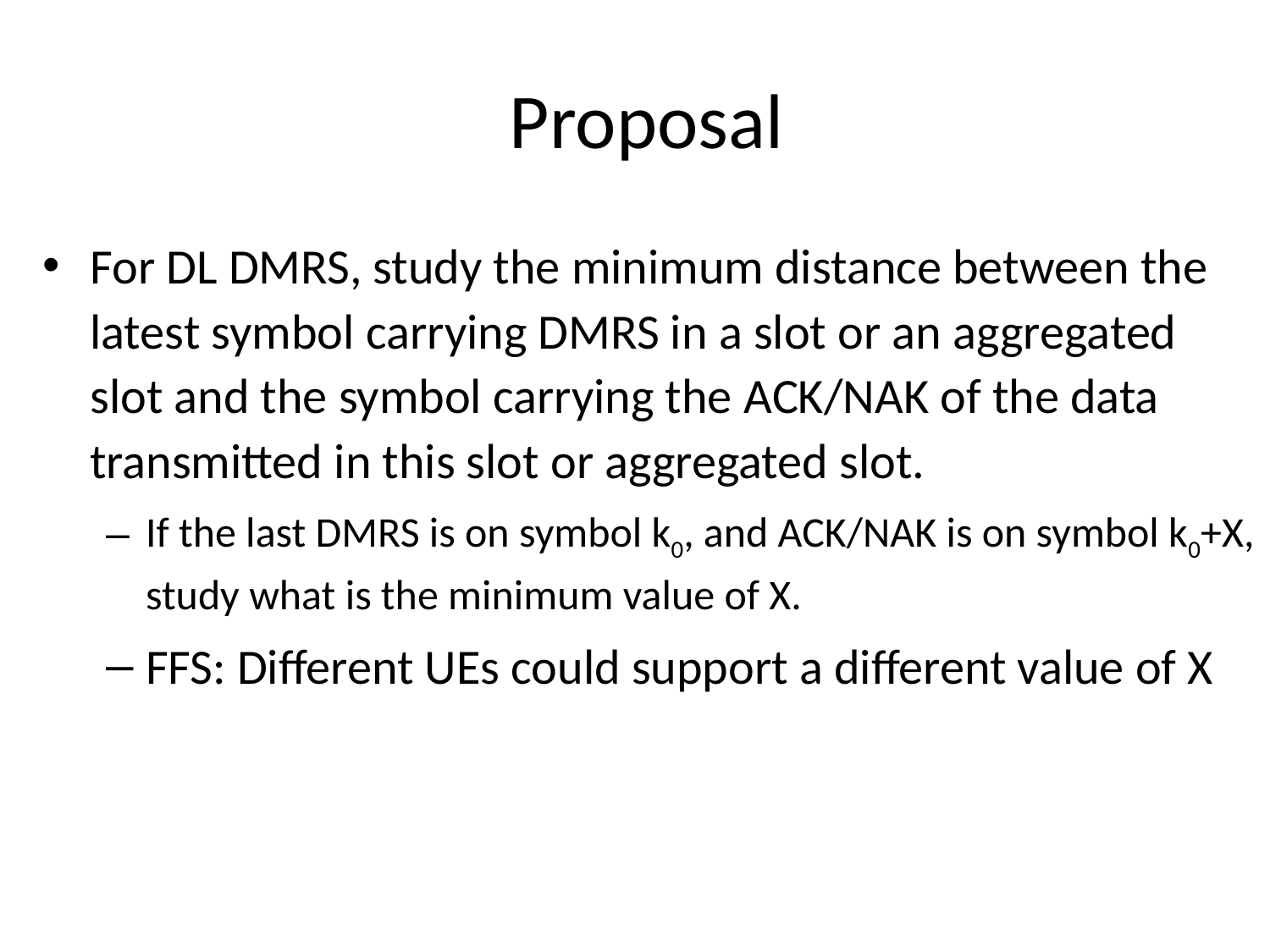

# Proposal
For DL DMRS, study the minimum distance between the latest symbol carrying DMRS in a slot or an aggregated slot and the symbol carrying the ACK/NAK of the data transmitted in this slot or aggregated slot.
If the last DMRS is on symbol k0, and ACK/NAK is on symbol k0+X, study what is the minimum value of X.
FFS: Different UEs could support a different value of X